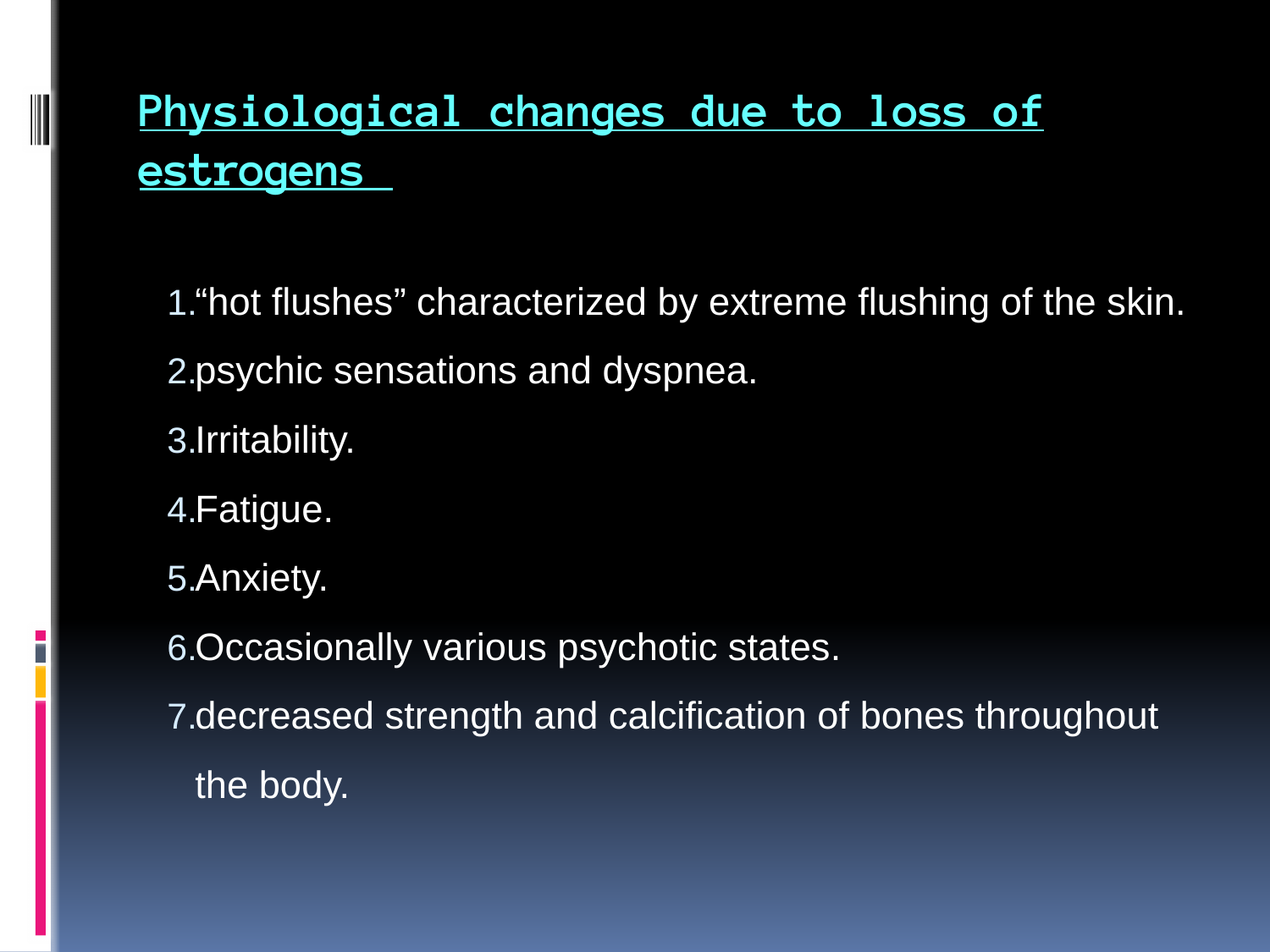

# Physiological changes due to loss of estrogens
“hot flushes” characterized by extreme flushing of the skin.
psychic sensations and dyspnea.
Irritability.
Fatigue.
Anxiety.
Occasionally various psychotic states.
decreased strength and calcification of bones throughout the body.